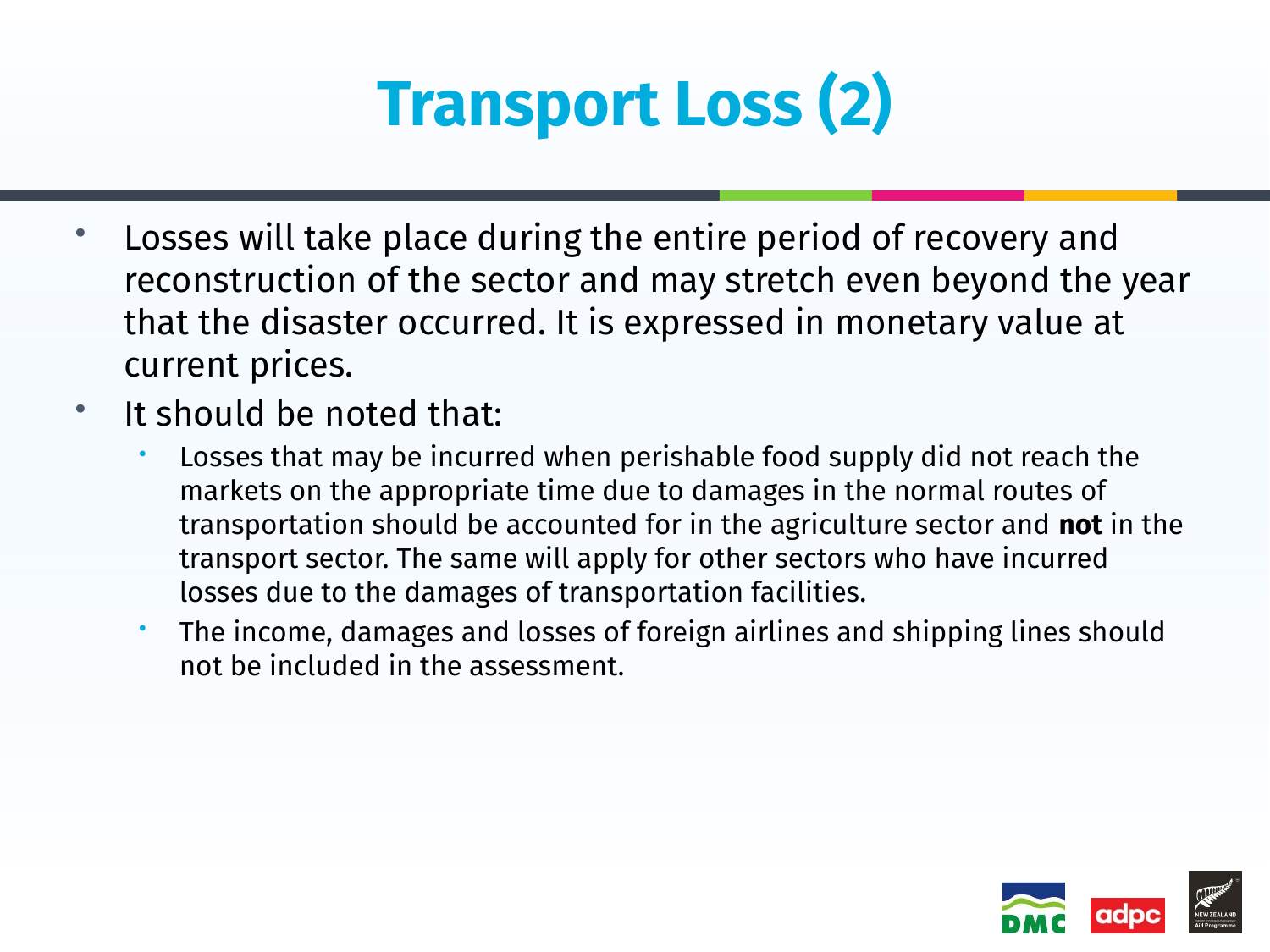

# Transport Loss (2)
Losses will take place during the entire period of recovery and reconstruction of the sector and may stretch even beyond the year that the disaster occurred. It is expressed in monetary value at current prices.
It should be noted that:
Losses that may be incurred when perishable food supply did not reach the markets on the appropriate time due to damages in the normal routes of transportation should be accounted for in the agriculture sector and not in the transport sector. The same will apply for other sectors who have incurred losses due to the damages of transportation facilities.
The income, damages and losses of foreign airlines and shipping lines should not be included in the assessment.